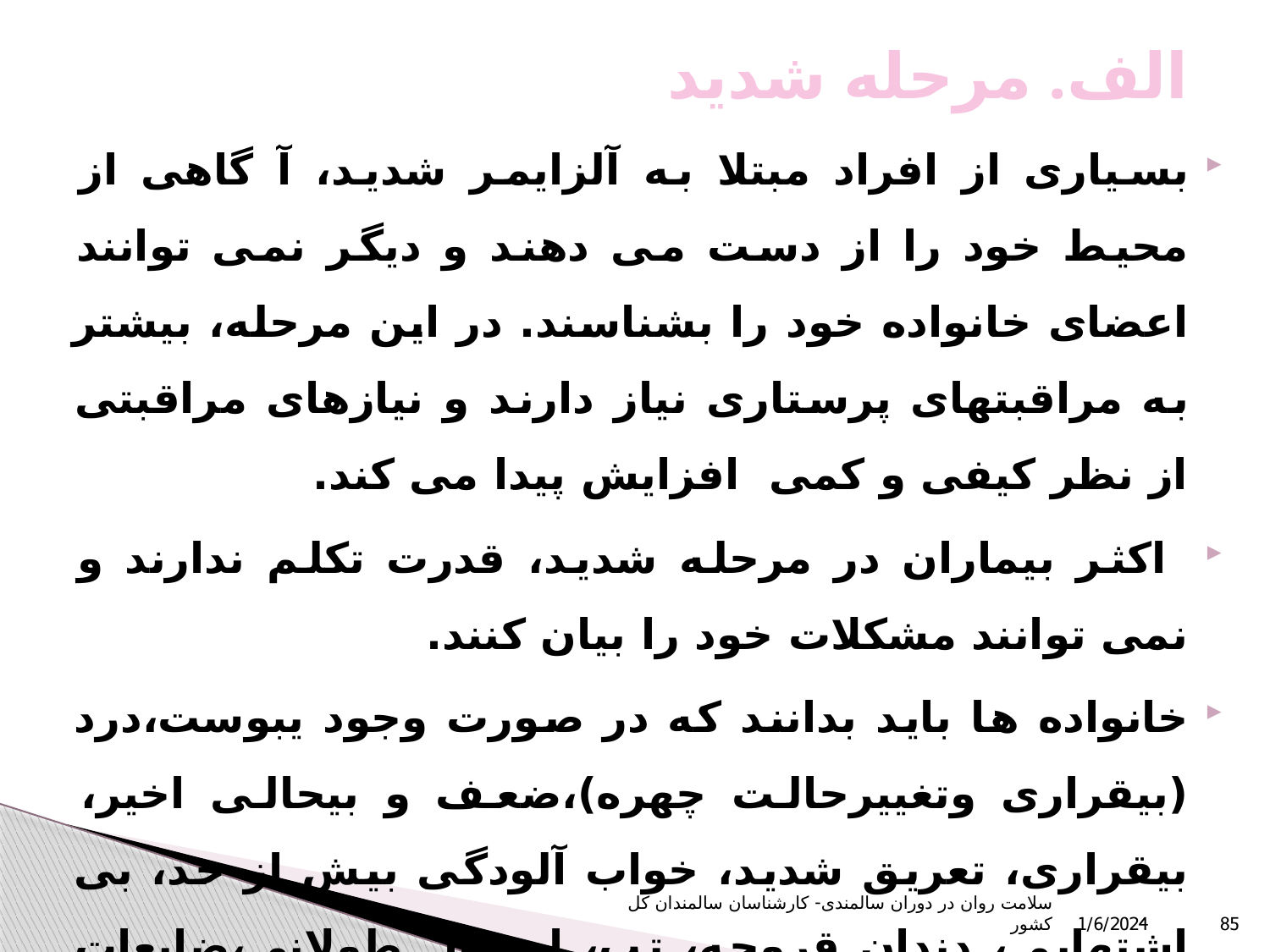

# الف. مرحله شدید
بسیاری از افراد مبتلا به آلزایمر شدید، آ گاهی از محیط خود را از دست می دهند و دیگر نمی توانند اعضای خانواده خود را بشناسند. در این مرحله، بیشتر به مراقبتهای پرستاری نیاز دارند و نیازهای مراقبتی از نظر کیفی و کمی  افزایش پیدا می کند.
 اکثر بیماران در مرحله شدید، قدرت تکلم ندارند و نمی توانند مشکلات خود را بیان کنند.
خانواده ها باید بدانند که در صورت وجود یبوست،درد (بیقراری وتغییرحالت چهره)،ضعف و بیحالی اخیر، بیقراری، تعریق شدید، خواب آلودگی بیش از حد، بی اشتهایی، دندان قروچه، تب، اسهال طولانی،ضایعات پوستی و آلرژی، لازم است با پزشک یا متخصص سالمندی مشورت کنند.

سلامت روان در دوران سالمندی- کارشناسان سالمندان کل کشور
1/6/2024
85